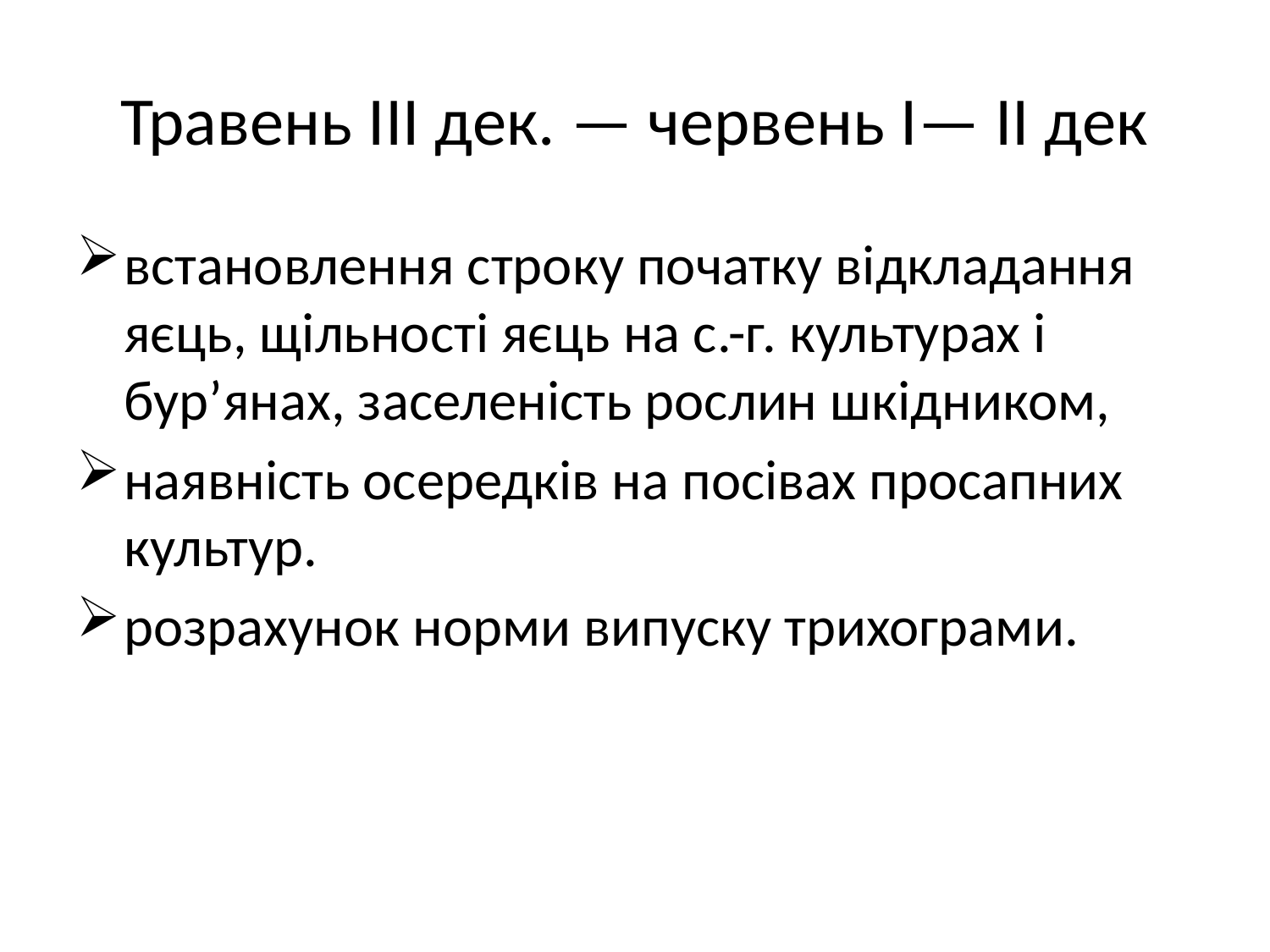

# Травень ІІІ дек. — червень І— ІІ дек
встановлення строку початку відкладання яєць, щільності яєць на с.-г. культурах і бур’янах, заселеність рослин шкідником,
наявність осередків на посівах просапних культур.
розрахунок норми випуску трихограми.